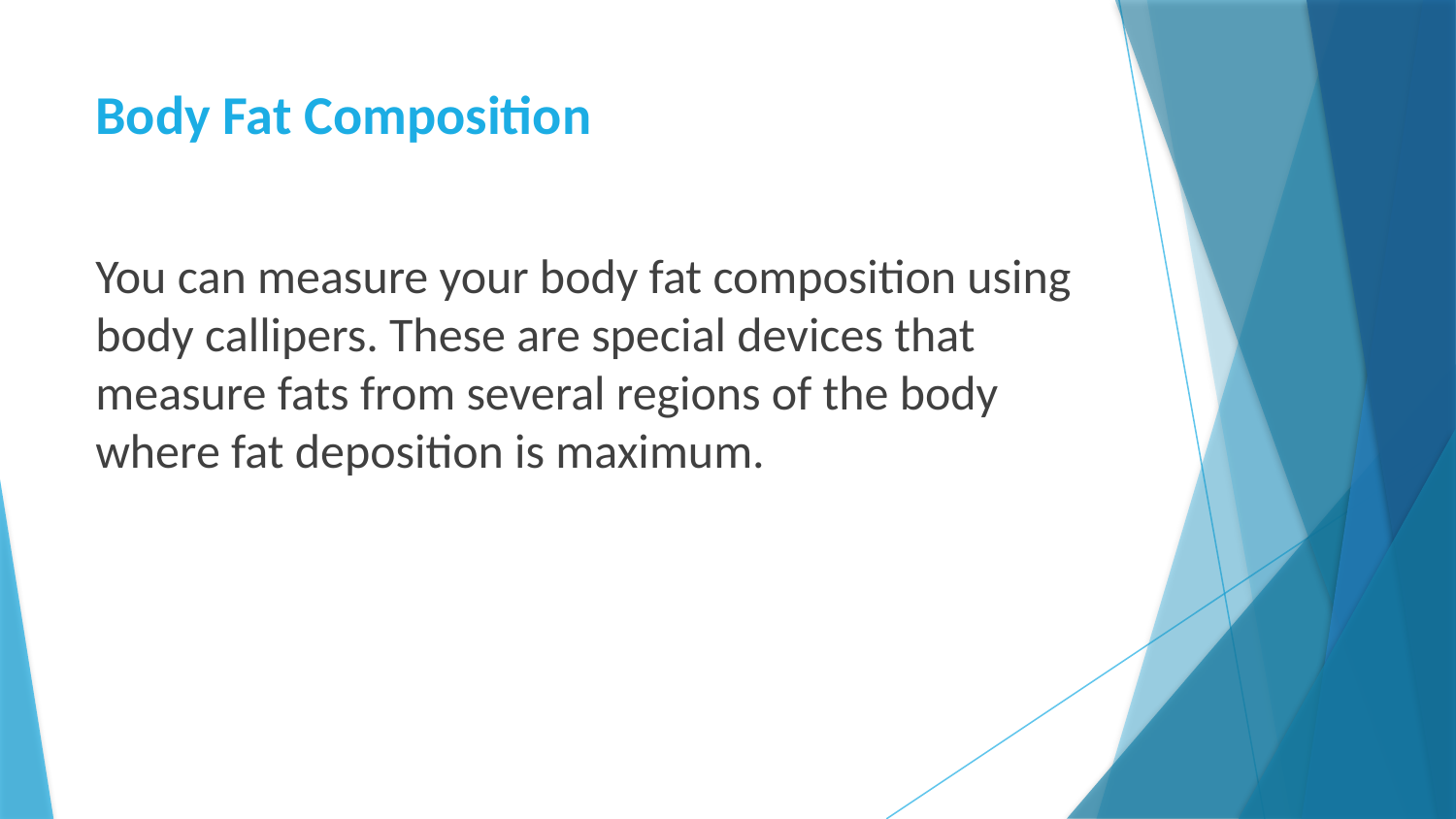

# Body Fat Composition
You can measure your body fat composition using body callipers. These are special devices that measure fats from several regions of the body where fat deposition is maximum.